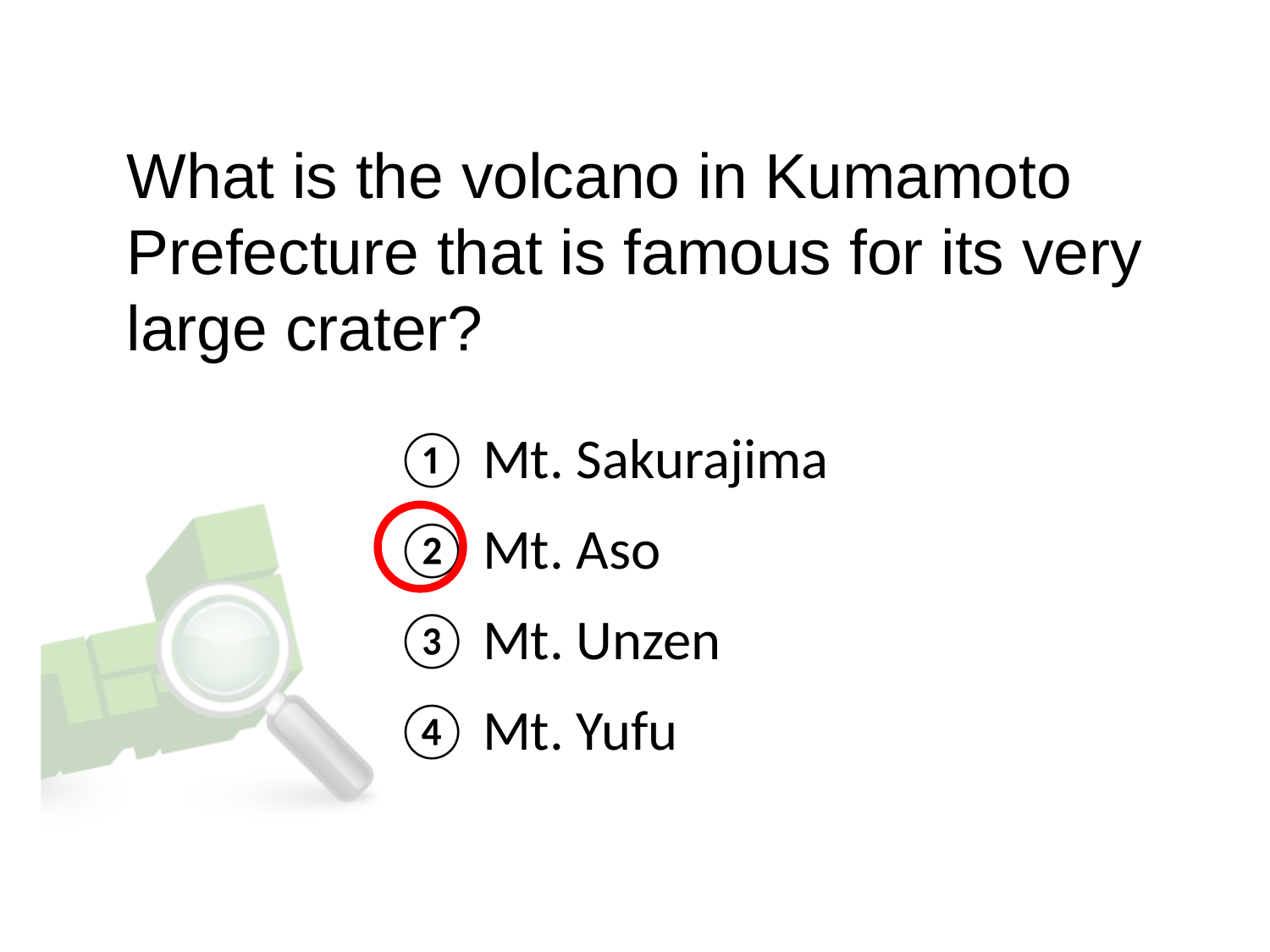

What is the volcano in Kumamoto Prefecture that is famous for its very large crater?
① Mt. Sakurajima
② Mt. Aso
③ Mt. Unzen
④ Mt. Yufu